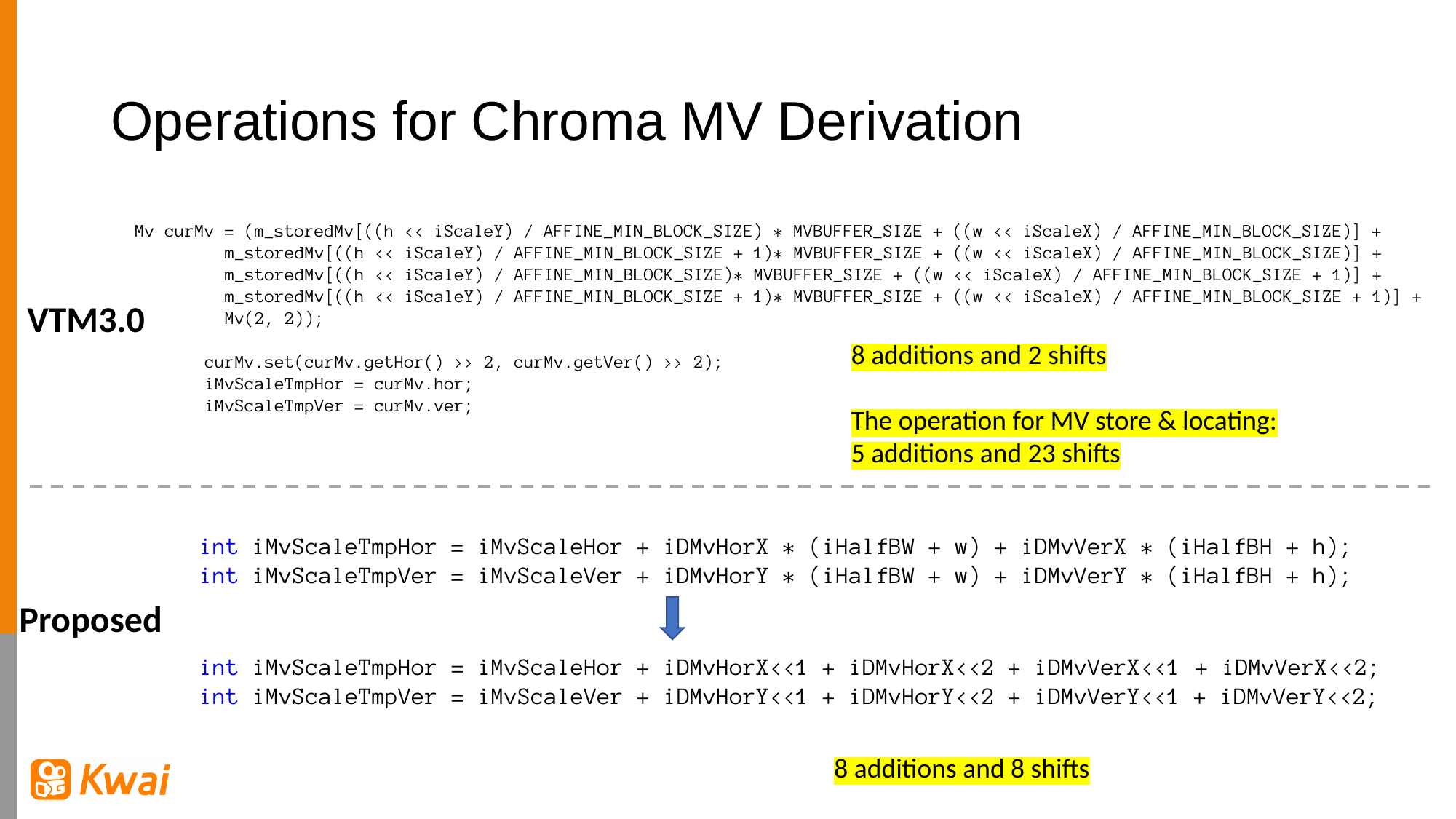

# Operations for Chroma MV Derivation
 Mv curMv = (m_storedMv[((h << iScaleY) / AFFINE_MIN_BLOCK_SIZE) * MVBUFFER_SIZE + ((w << iScaleX) / AFFINE_MIN_BLOCK_SIZE)] +
          m_storedMv[((h << iScaleY) / AFFINE_MIN_BLOCK_SIZE + 1)* MVBUFFER_SIZE + ((w << iScaleX) / AFFINE_MIN_BLOCK_SIZE)] +
          m_storedMv[((h << iScaleY) / AFFINE_MIN_BLOCK_SIZE)* MVBUFFER_SIZE + ((w << iScaleX) / AFFINE_MIN_BLOCK_SIZE + 1)] +
          m_storedMv[((h << iScaleY) / AFFINE_MIN_BLOCK_SIZE + 1)* MVBUFFER_SIZE + ((w << iScaleX) / AFFINE_MIN_BLOCK_SIZE + 1)] +
          Mv(2, 2));

        curMv.set(curMv.getHor() >> 2, curMv.getVer() >> 2);
        iMvScaleTmpHor = curMv.hor;
        iMvScaleTmpVer = curMv.ver;
VTM3.0
8 additions and 2 shifts

The operation for MV store & locating:
5 additions and 23 shifts
 int iMvScaleTmpHor = iMvScaleHor + iDMvHorX * (iHalfBW + w) + iDMvVerX * (iHalfBH + h);
 int iMvScaleTmpVer = iMvScaleVer + iDMvHorY * (iHalfBW + w) + iDMvVerY * (iHalfBH + h);
Proposed

 int iMvScaleTmpHor = iMvScaleHor + iDMvHorX<<1 + iDMvHorX<<2 + iDMvVerX<<1 + iDMvVerX<<2;
 int iMvScaleTmpVer = iMvScaleVer + iDMvHorY<<1 + iDMvHorY<<2 + iDMvVerY<<1 + iDMvVerY<<2;
8 additions and 8 shifts